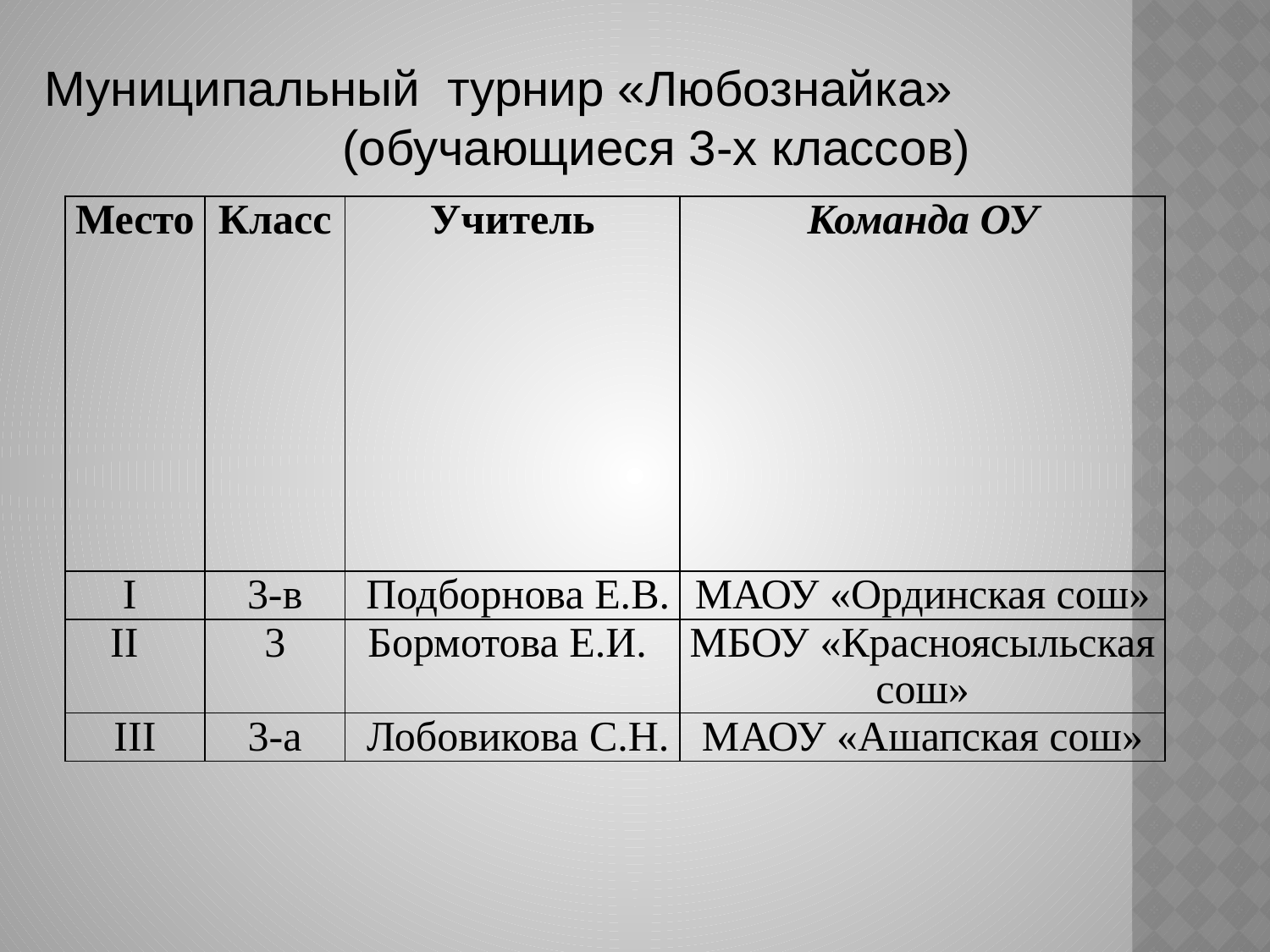

Муниципальный  турнир «Любознайка»                                               (обучающиеся 3-х классов)
| Место | Класс | Учитель | Команда ОУ |
| --- | --- | --- | --- |
| Ι | 3-в | Подборнова Е.В. | МАОУ «Ординская сош» |
| ΙΙ | 3 | Бормотова Е.И. | МБОУ «Красноясыльская сош» |
| ΙΙΙ | 3-а | Лобовикова С.Н. | МАОУ «Ашапская сош» |